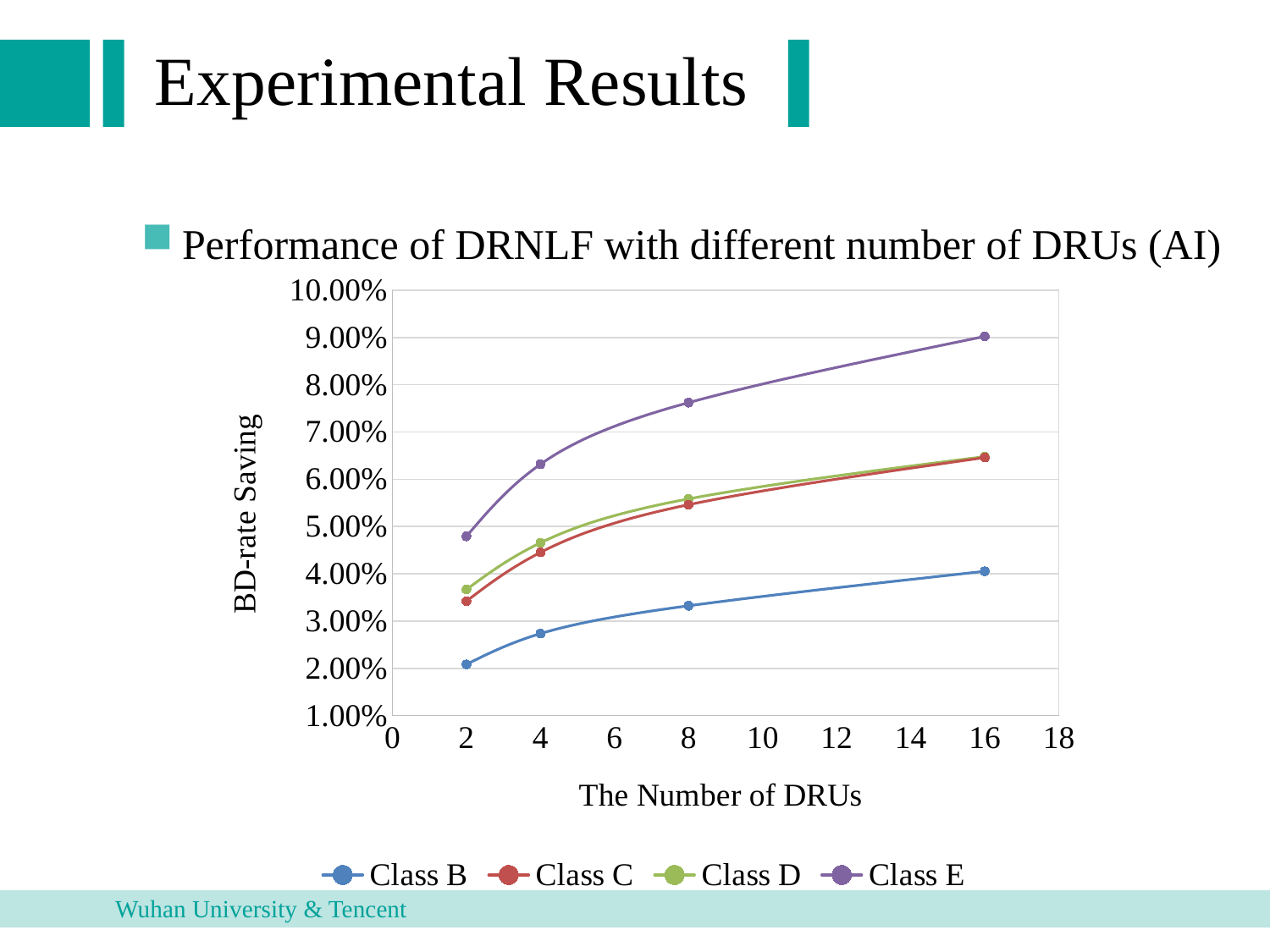

Experimental Results

Performance of DRNLF with different number of DRUs (AI)

### Chart

| Category | Class B | Class C | Class D | Class E |
|---|---|---|---|---|